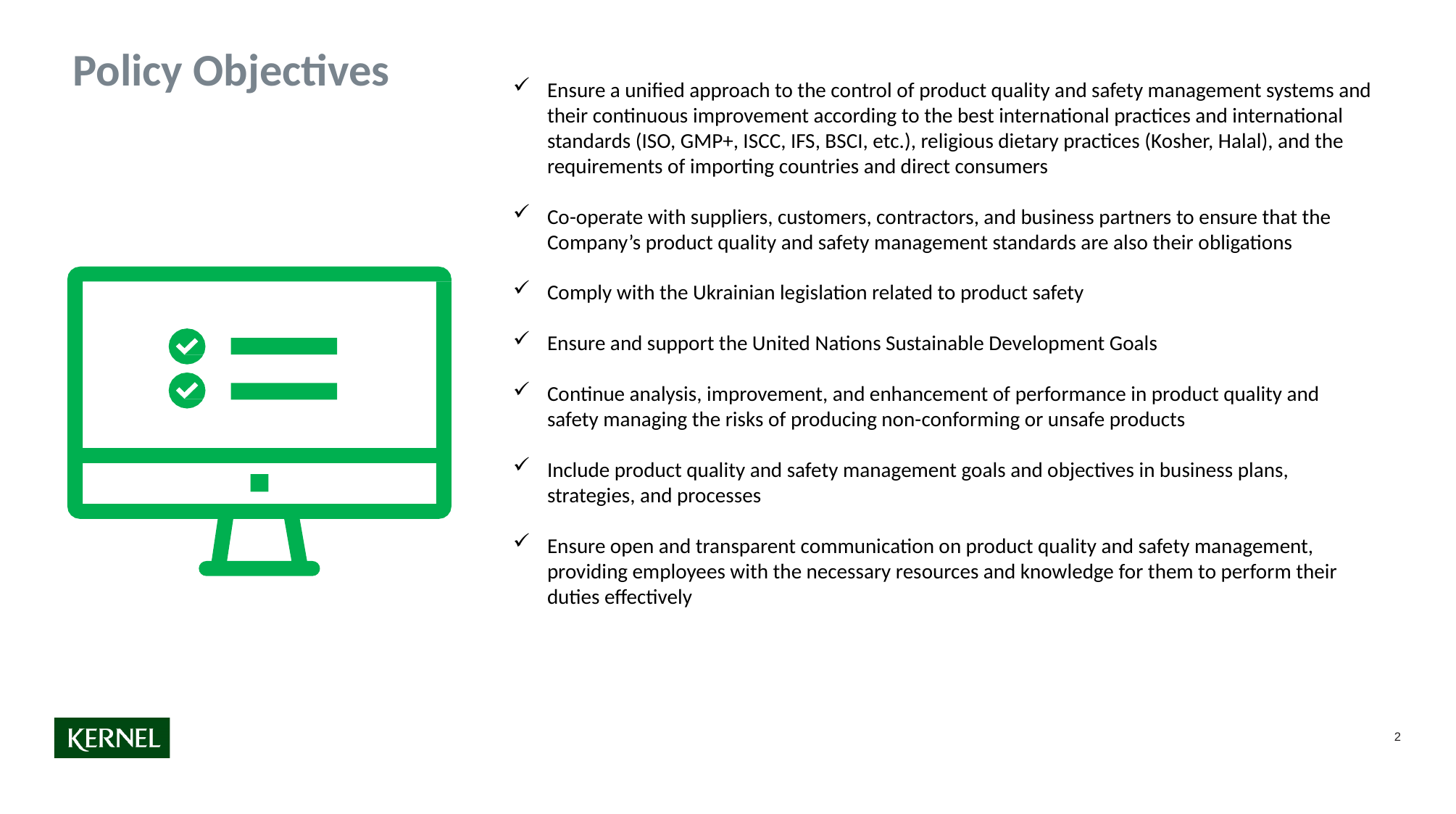

Policy Objectives
Ensure a unified approach to the control of product quality and safety management systems and their continuous improvement according to the best international practices and international standards (ISO, GMP+, ISCC, IFS, BSCI, etc.), religious dietary practices (Kosher, Halal), and the requirements of importing countries and direct consumers

Co-operate with suppliers, customers, contractors, and business partners to ensure that the Company’s product quality and safety management standards are also their obligations

Comply with the Ukrainian legislation related to product safety

Ensure and support the United Nations Sustainable Development Goals

Continue analysis, improvement, and enhancement of performance in product quality and safety managing the risks of producing non-conforming or unsafe products

Include product quality and safety management goals and objectives in business plans, strategies, and processes

Ensure open and transparent communication on product quality and safety management, providing employees with the necessary resources and knowledge for them to perform their duties effectively

2